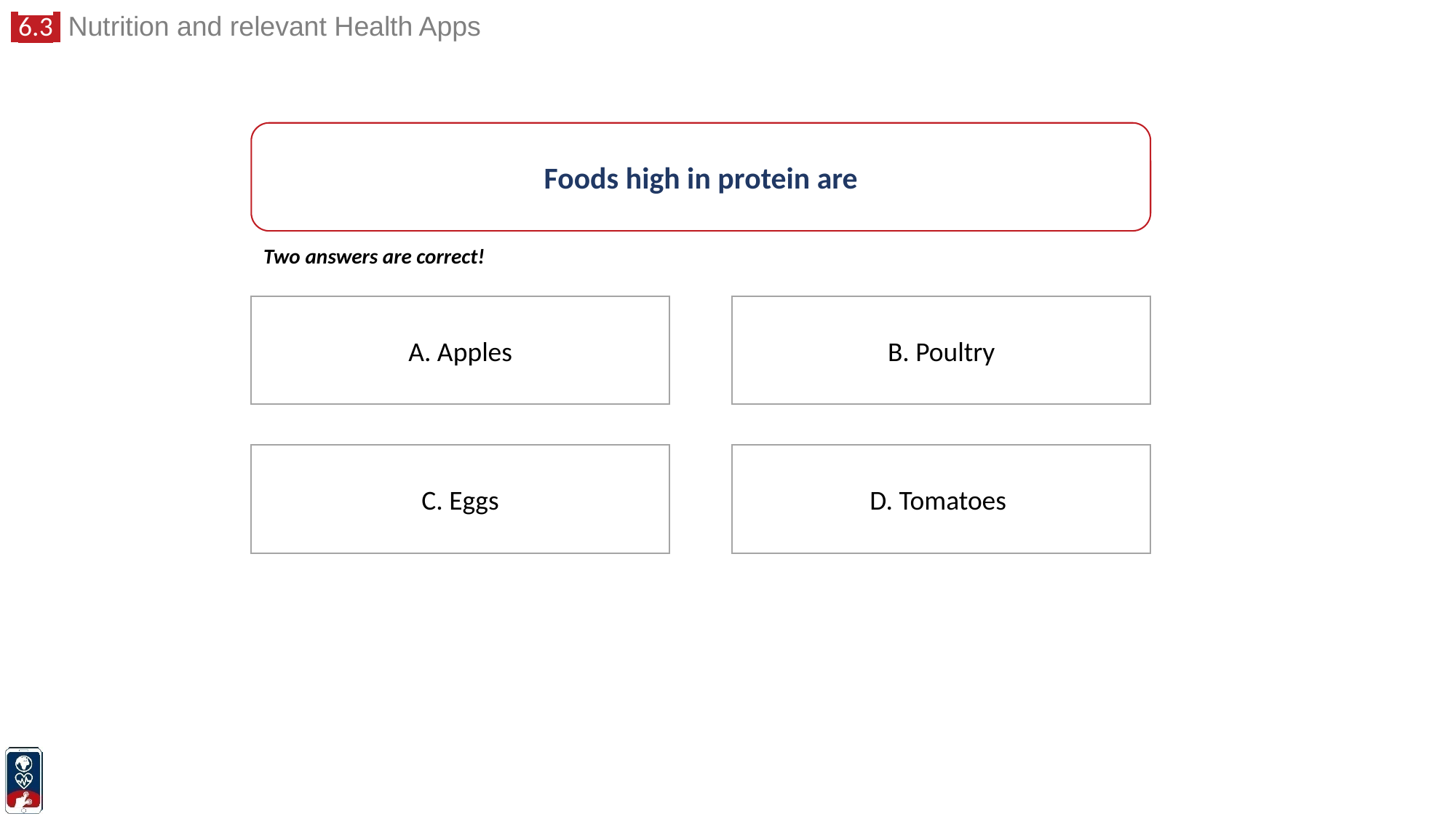

Foods high in protein are
Two answers are correct!
A. Apples
B. Poultry
C. Eggs
D. Tomatoes